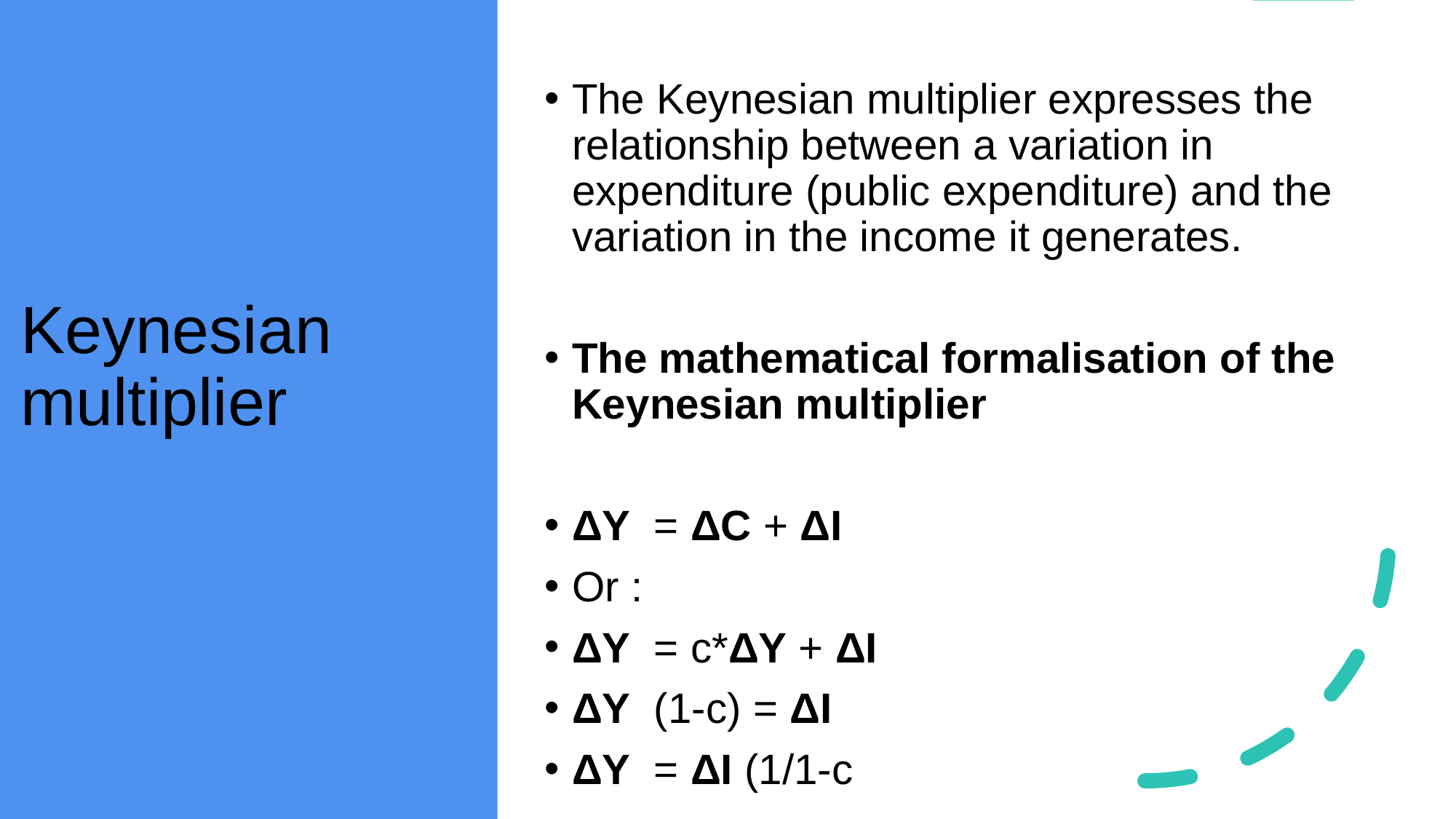

# Keynesian multiplier

The Keynesian multiplier expresses the relationship between a variation in expenditure (public expenditure) and the variation in the income it generates.

The mathematical formalisation of the Keynesian multiplier

ΔY  = ΔC + ΔI
Or :
ΔY  = c*ΔY + ΔI
ΔY  (1-c) = ΔI
ΔY  = ΔI (1/1-c